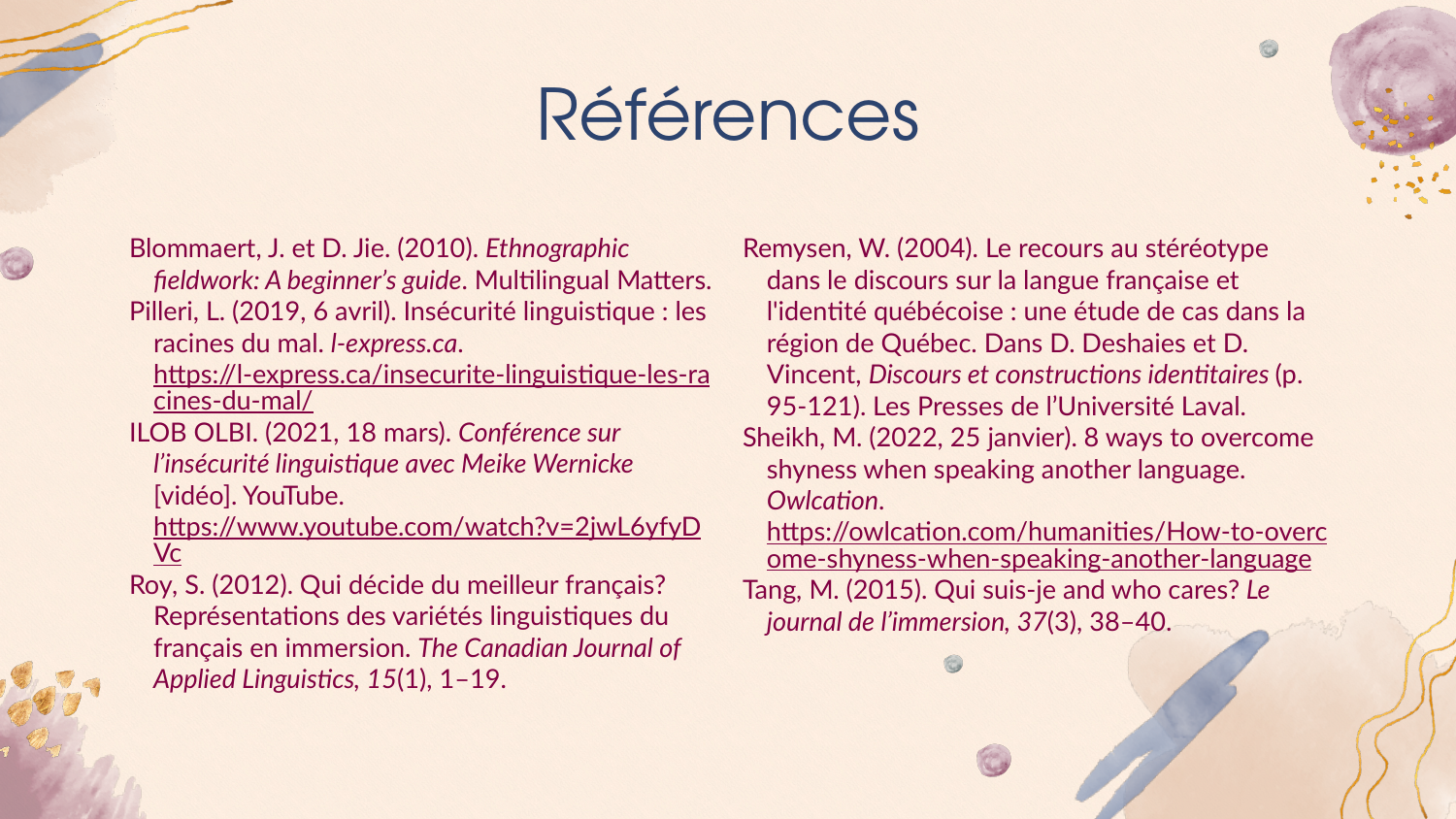

# Références
Blommaert, J. et D. Jie. (2010). Ethnographic fieldwork: A beginner’s guide. Multilingual Matters.
Pilleri, L. (2019, 6 avril). Insécurité linguistique : les racines du mal. l-express.ca. https://l-express.ca/insecurite-linguistique-les-racines-du-mal/
ILOB OLBI. (2021, 18 mars). Conférence sur l’insécurité linguistique avec Meike Wernicke [vidéo]. YouTube. https://www.youtube.com/watch?v=2jwL6yfyDVc
Roy, S. (2012). Qui décide du meilleur français? Représentations des variétés linguistiques du français en immersion. The Canadian Journal of Applied Linguistics, 15(1), 1–19.

Remysen, W. (2004). Le recours au stéréotype dans le discours sur la langue française et l'identité québécoise : une étude de cas dans la région de Québec. Dans D. Deshaies et D. Vincent, Discours et constructions identitaires (p. 95-121). Les Presses de l’Université Laval.
Sheikh, M. (2022, 25 janvier). 8 ways to overcome shyness when speaking another language. Owlcation. https://owlcation.com/humanities/How-to-overcome-shyness-when-speaking-another-language
Tang, M. (2015). Qui suis-je and who cares? Le journal de l’immersion, 37(3), 38–40.